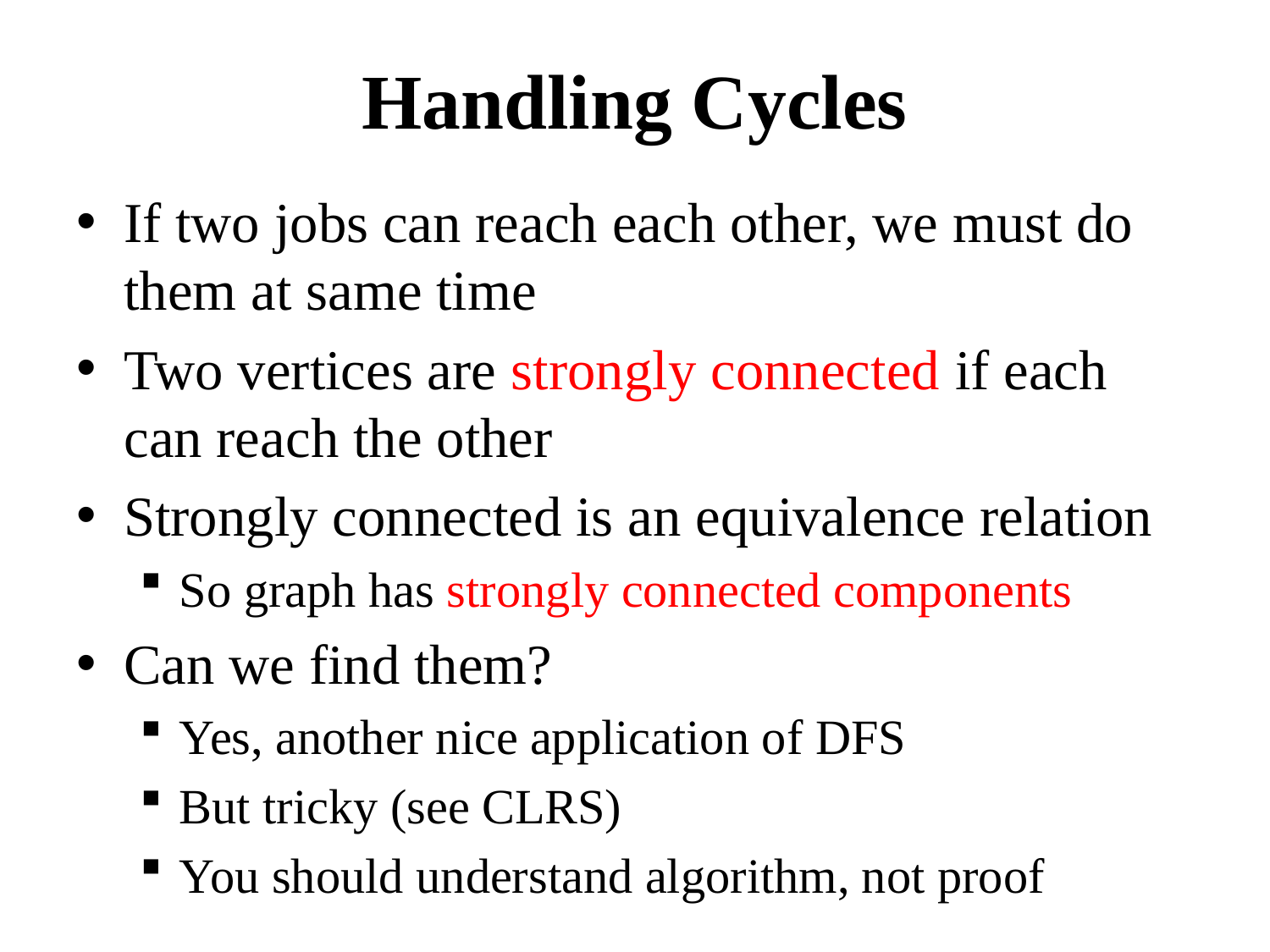

# Handling Cycles
If two jobs can reach each other, we must do them at same time
Two vertices are strongly connected if each can reach the other
Strongly connected is an equivalence relation
So graph has strongly connected components
Can we find them?
Yes, another nice application of DFS
But tricky (see CLRS)
You should understand algorithm, not proof